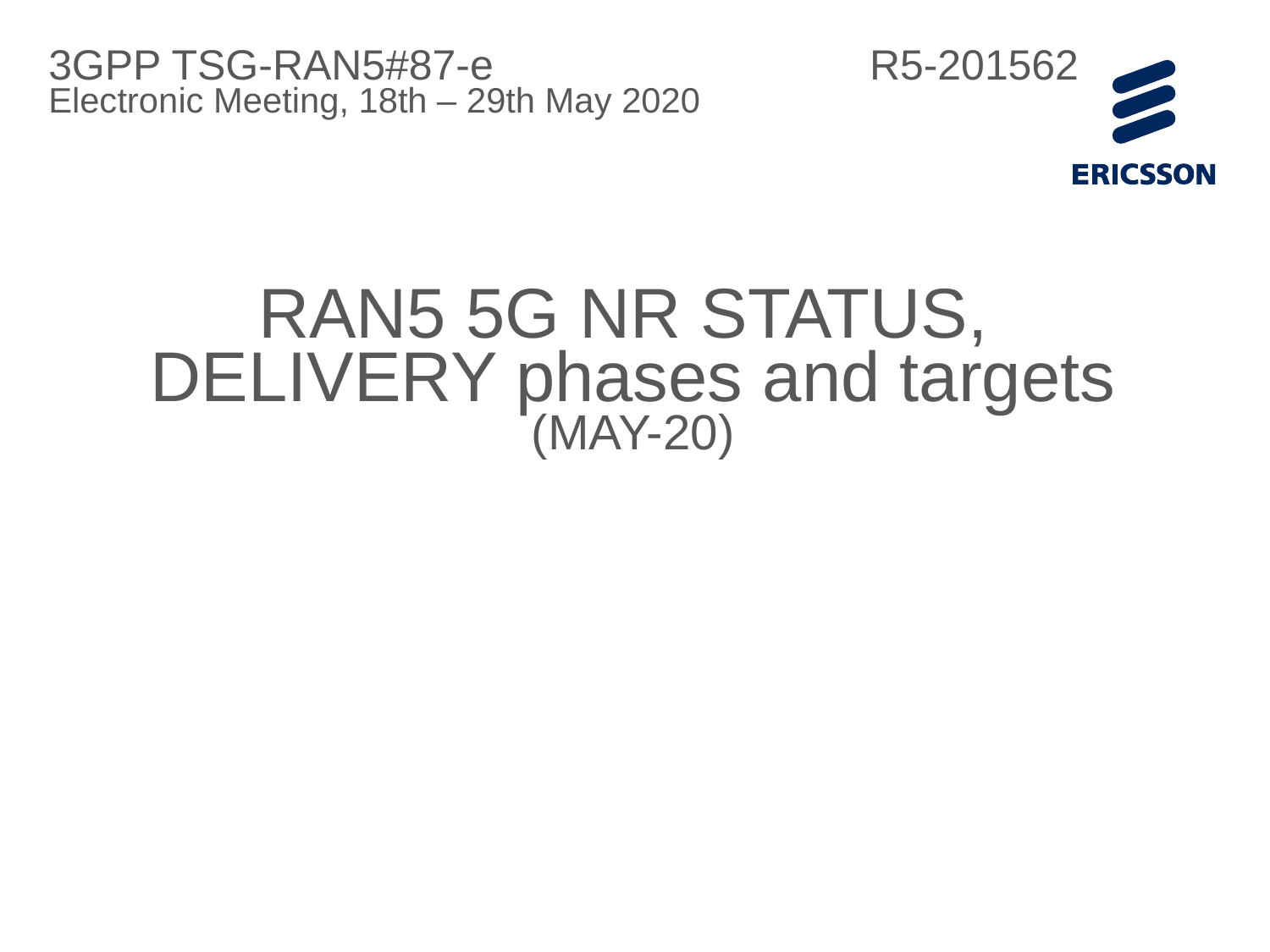

3GPP TSG-RAN5#87-e		     	     R5-201562
Electronic Meeting, 18th – 29th May 2020
# RAN5 5G NR STATUS, DELIVERY phases and targets (MAY-20)